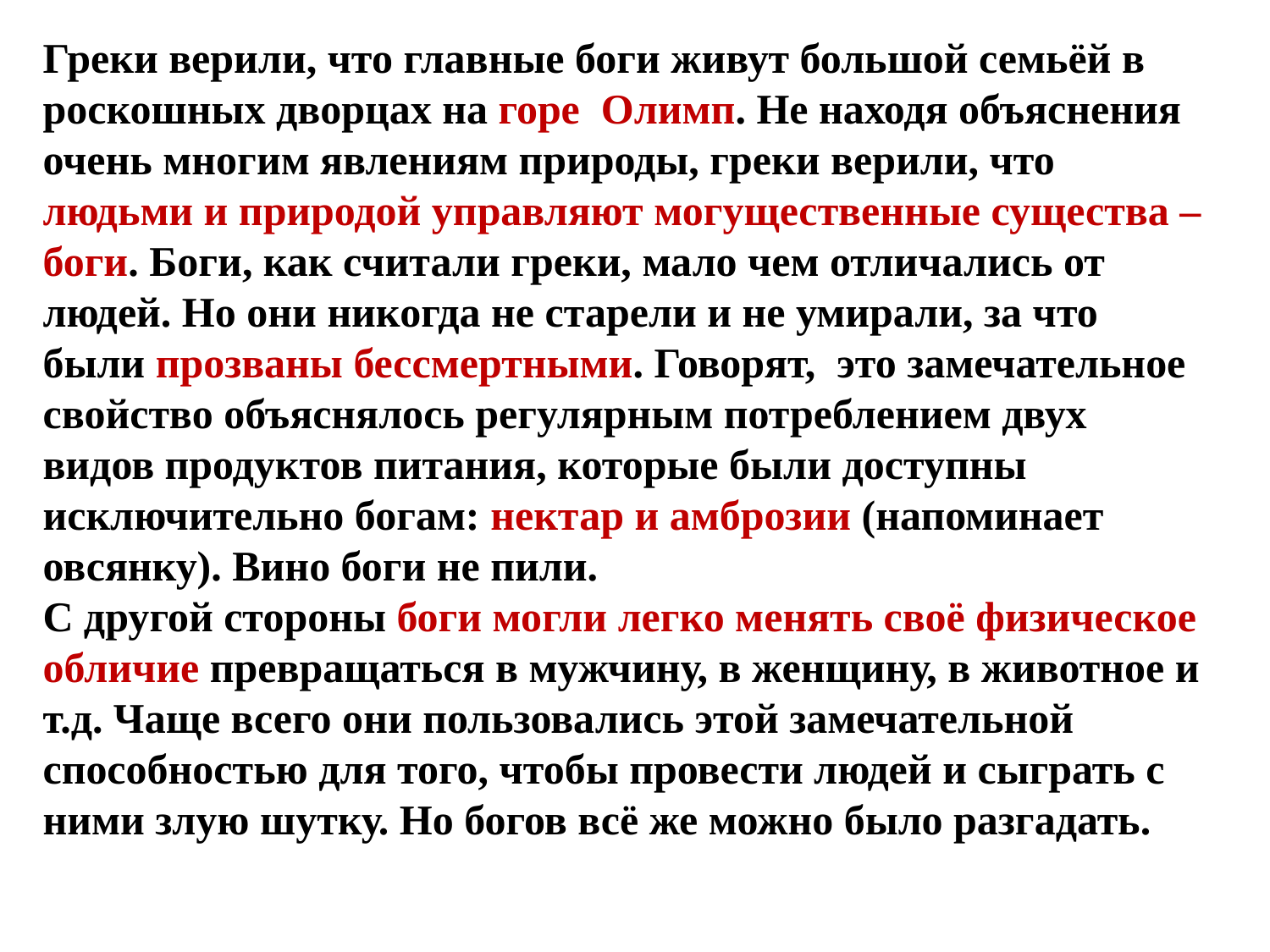

Греки верили, что главные боги живут большой семьёй в роскошных дворцах на горе  Олимп. Не находя объяснения очень многим явлениям природы, греки верили, что людьми и природой управляют могущественные существа – боги. Боги, как считали греки, мало чем отличались от людей. Но они никогда не старели и не умирали, за что были прозваны бессмертными. Говорят,  это замечательное свойство объяснялось регулярным потреблением двух видов продуктов питания, которые были доступны исключительно богам: нектар и амброзии (напоминает овсянку). Вино боги не пили.
С другой стороны боги могли легко менять своё физическое обличие превращаться в мужчину, в женщину, в животное и т.д. Чаще всего они пользовались этой замечательной способностью для того, чтобы провести людей и сыграть с ними злую шутку. Но богов всё же можно было разгадать.